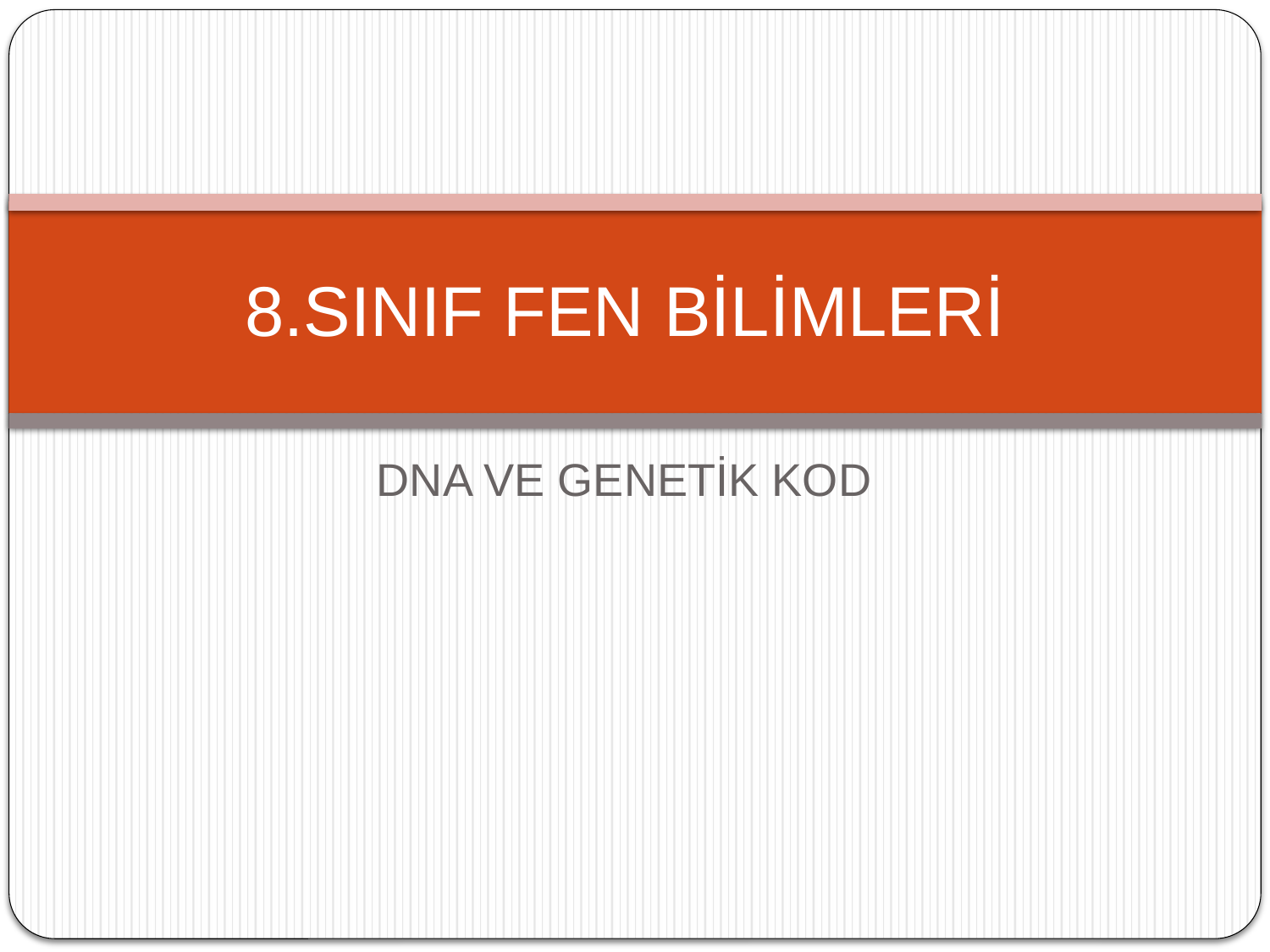

# 8.SINIF FEN BİLİMLERİ
DNA VE GENETİK KOD